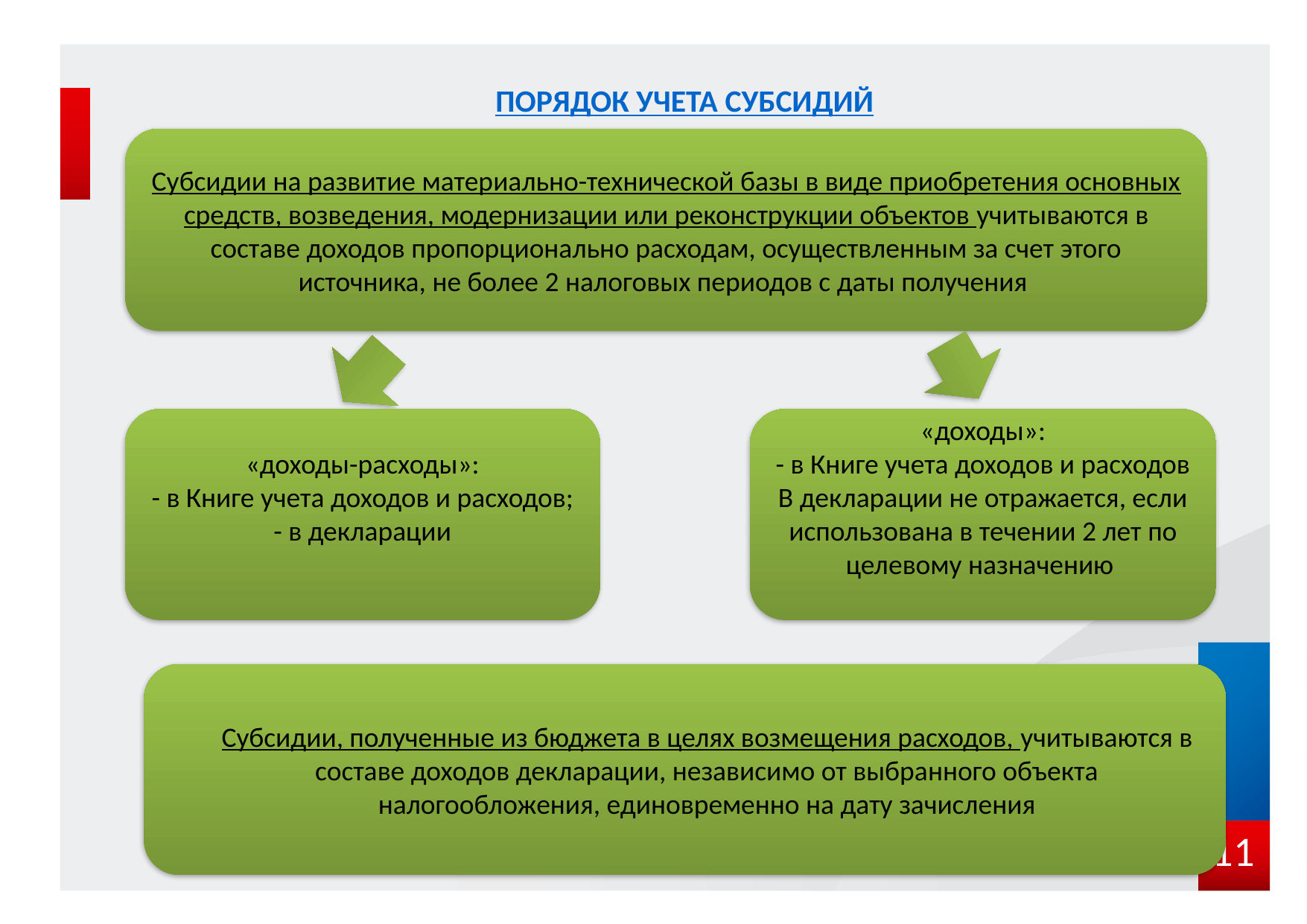

ПОРЯДОК УЧЕТА СУБСИДИЙ

Субсидии на развитие материально-технической базы в виде приобретения основных средств, возведения, модернизации или реконструкции объектов учитываются в составе доходов пропорционально расходам, осуществленным за счет этого источника, не более 2 налоговых периодов с даты получения

«доходы-расходы»:
- в Книге учета доходов и расходов;
- в декларации

«доходы»:
- в Книге учета доходов и расходов
В декларации не отражается, если использована в течении 2 лет по целевому назначению

Субсидии, полученные из бюджета в целях возмещения расходов, учитываются в составе доходов декларации, независимо от выбранного объекта налогообложения, единовременно на дату зачисления
11